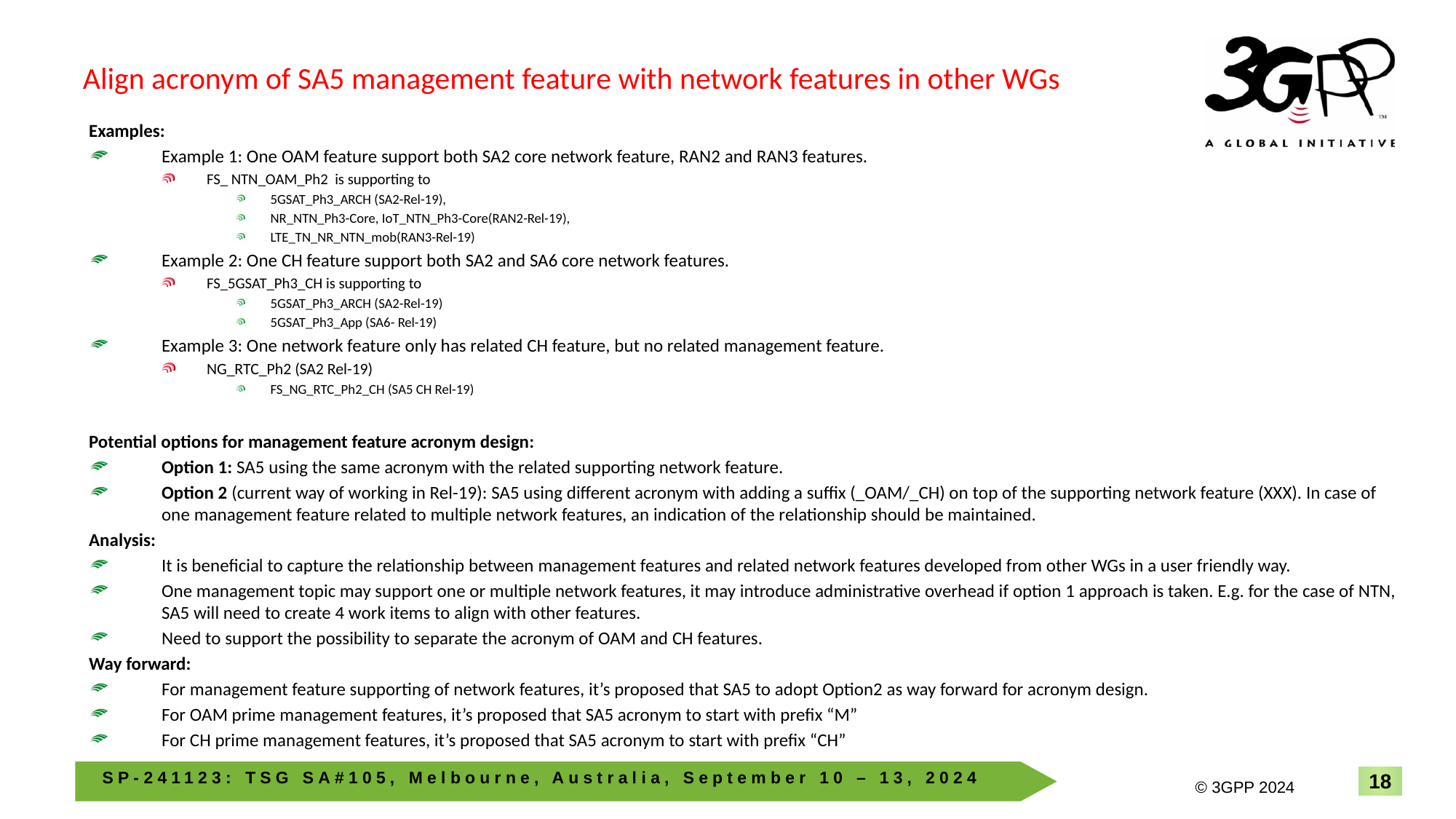

# Align acronym of SA5 management feature with network features in other WGs
Examples:
Example 1: One OAM feature support both SA2 core network feature, RAN2 and RAN3 features.
FS_ NTN_OAM_Ph2  is supporting to
5GSAT_Ph3_ARCH (SA2-Rel-19),
NR_NTN_Ph3-Core, IoT_NTN_Ph3-Core(RAN2-Rel-19),
LTE_TN_NR_NTN_mob(RAN3-Rel-19)
Example 2: One CH feature support both SA2 and SA6 core network features.
FS_5GSAT_Ph3_CH is supporting to
5GSAT_Ph3_ARCH (SA2-Rel-19)
5GSAT_Ph3_App (SA6- Rel-19)
Example 3: One network feature only has related CH feature, but no related management feature.
NG_RTC_Ph2 (SA2 Rel-19)
FS_NG_RTC_Ph2_CH (SA5 CH Rel-19)

Potential options for management feature acronym design:
Option 1: SA5 using the same acronym with the related supporting network feature.
Option 2 (current way of working in Rel-19): SA5 using different acronym with adding a suffix (_OAM/_CH) on top of the supporting network feature (XXX). In case of one management feature related to multiple network features, an indication of the relationship should be maintained.
Analysis:
It is beneficial to capture the relationship between management features and related network features developed from other WGs in a user friendly way.
One management topic may support one or multiple network features, it may introduce administrative overhead if option 1 approach is taken. E.g. for the case of NTN, SA5 will need to create 4 work items to align with other features.
Need to support the possibility to separate the acronym of OAM and CH features.
Way forward:
For management feature supporting of network features, it’s proposed that SA5 to adopt Option2 as way forward for acronym design.
For OAM prime management features, it’s proposed that SA5 acronym to start with prefix “M”
For CH prime management features, it’s proposed that SA5 acronym to start with prefix “CH”